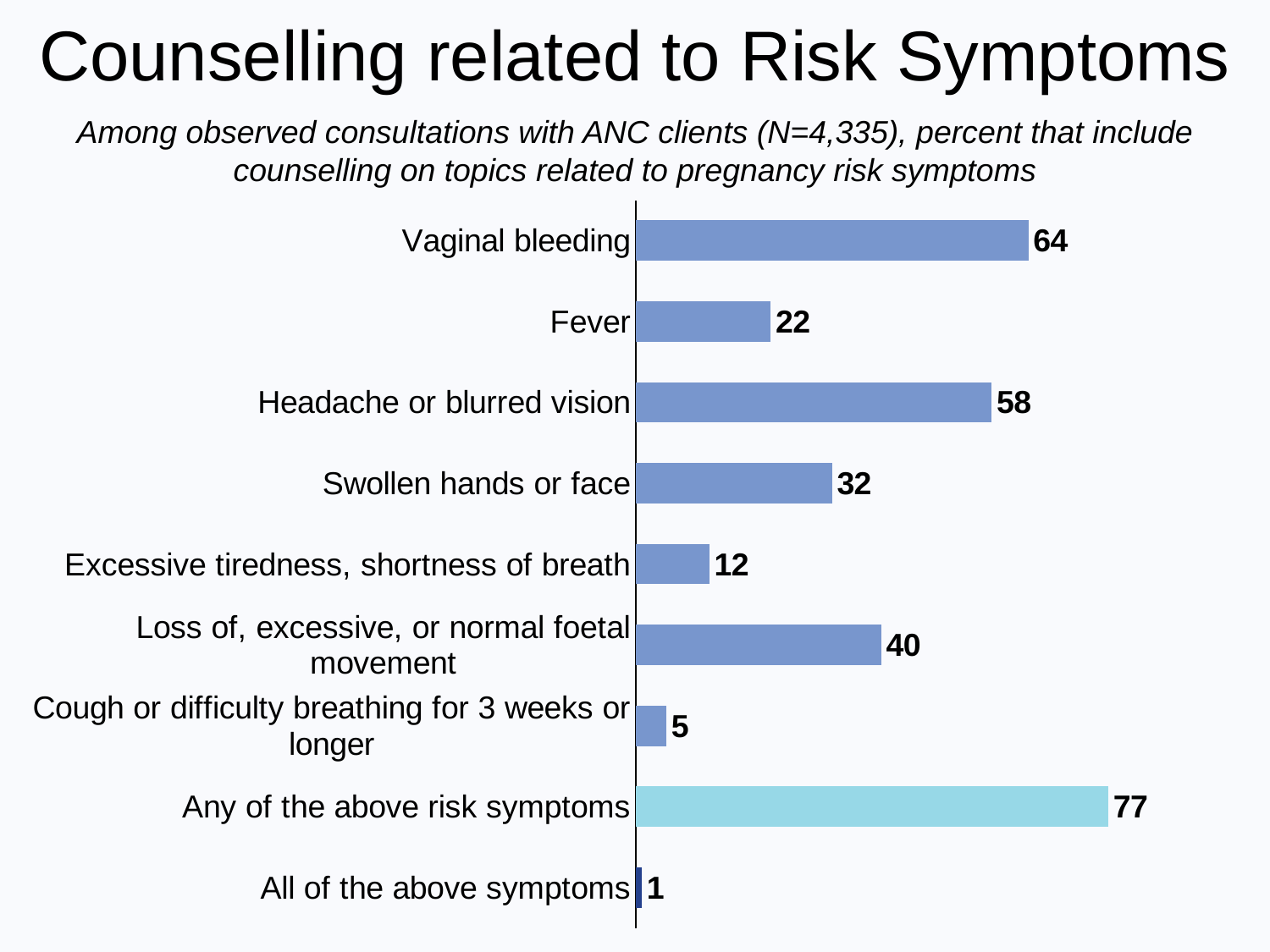

# Counselling related to Risk Symptoms
Among observed consultations with ANC clients (N=4,335), percent that include
counselling on topics related to pregnancy risk symptoms

### Chart

| Category | Series 1 |
|---|---|
| All of the above symptoms | 1.0 |
| Any of the above risk symptoms | 77.0 |
| Cough or difficulty breathing for 3 weeks or longer | 5.0 |
| Loss of, excessive, or normal foetal movement | 40.0 |
| Excessive tiredness, shortness of breath | 12.0 |
| Swollen hands or face | 32.0 |
| Headache or blurred vision | 58.0 |
| Fever | 22.0 |
| Vaginal bleeding | 64.0 |